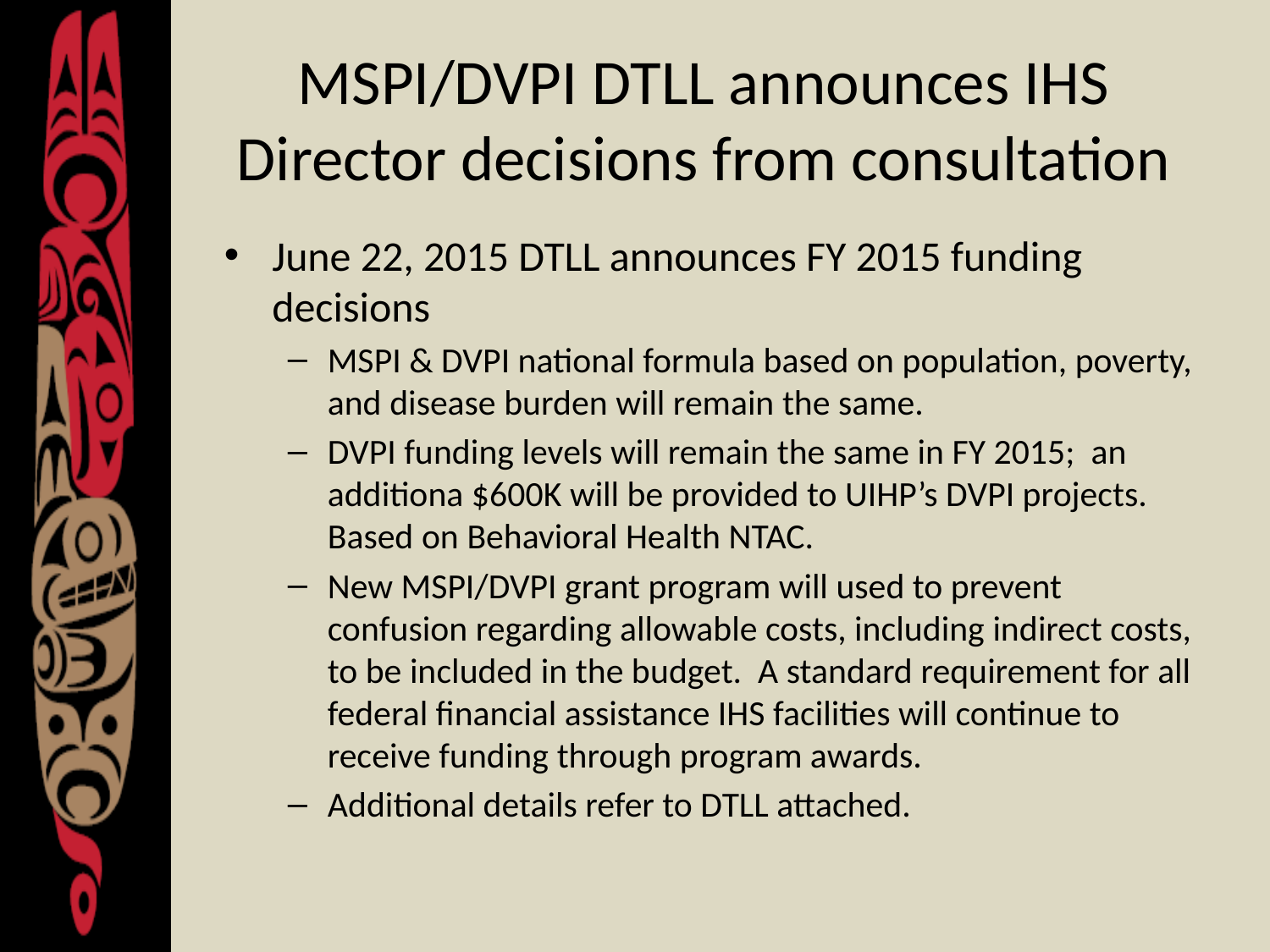

# MSPI/DVPI DTLL announces IHS Director decisions from consultation
June 22, 2015 DTLL announces FY 2015 funding decisions
MSPI & DVPI national formula based on population, poverty, and disease burden will remain the same.
DVPI funding levels will remain the same in FY 2015;  an additiona $600K will be provided to UIHP’s DVPI projects. Based on Behavioral Health NTAC.
New MSPI/DVPI grant program will used to prevent confusion regarding allowable costs, including indirect costs, to be included in the budget.  A standard requirement for all federal financial assistance IHS facilities will continue to receive funding through program awards.
Additional details refer to DTLL attached.